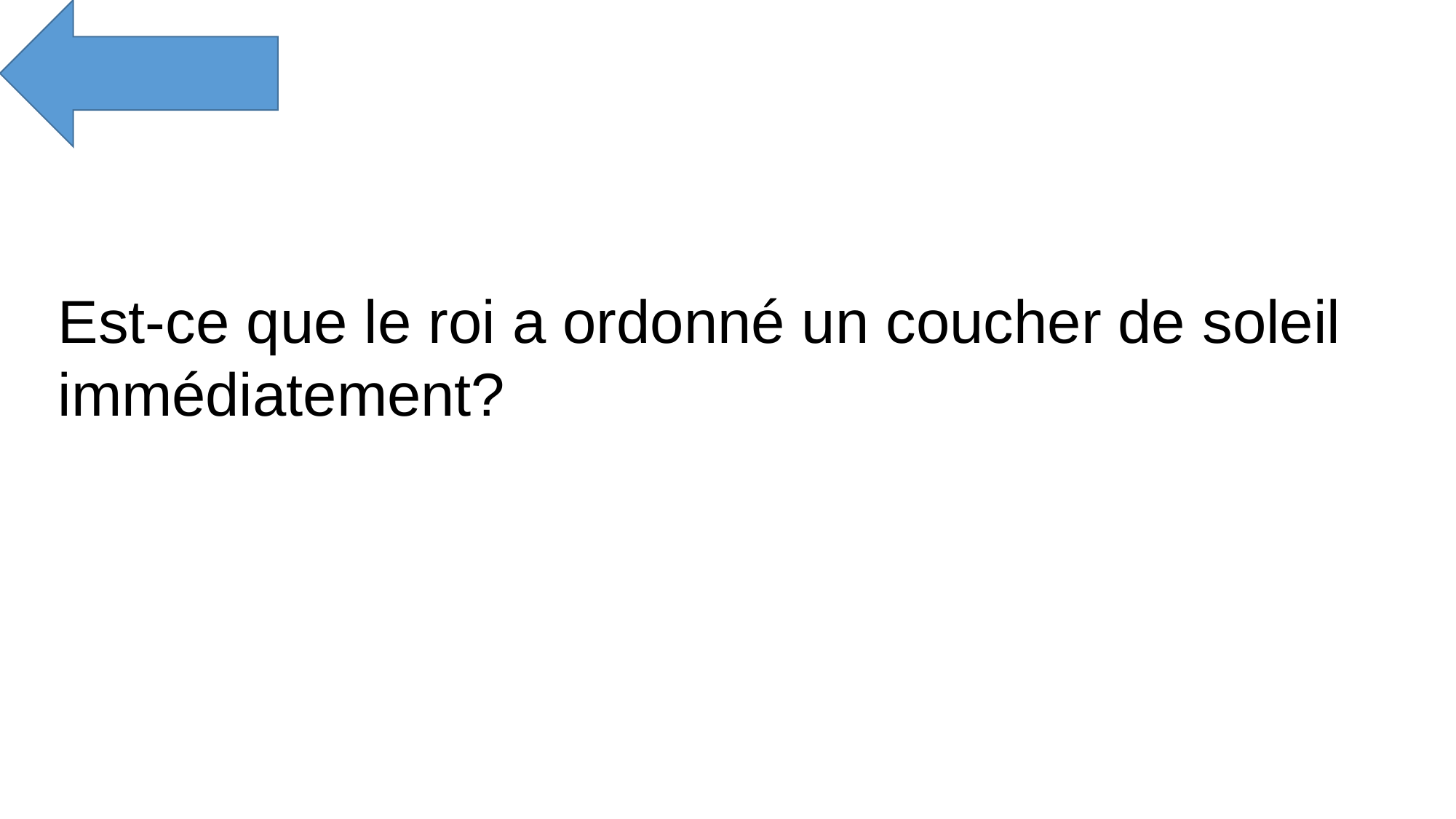

Est-ce que le roi a ordonné un coucher de soleil immédiatement?